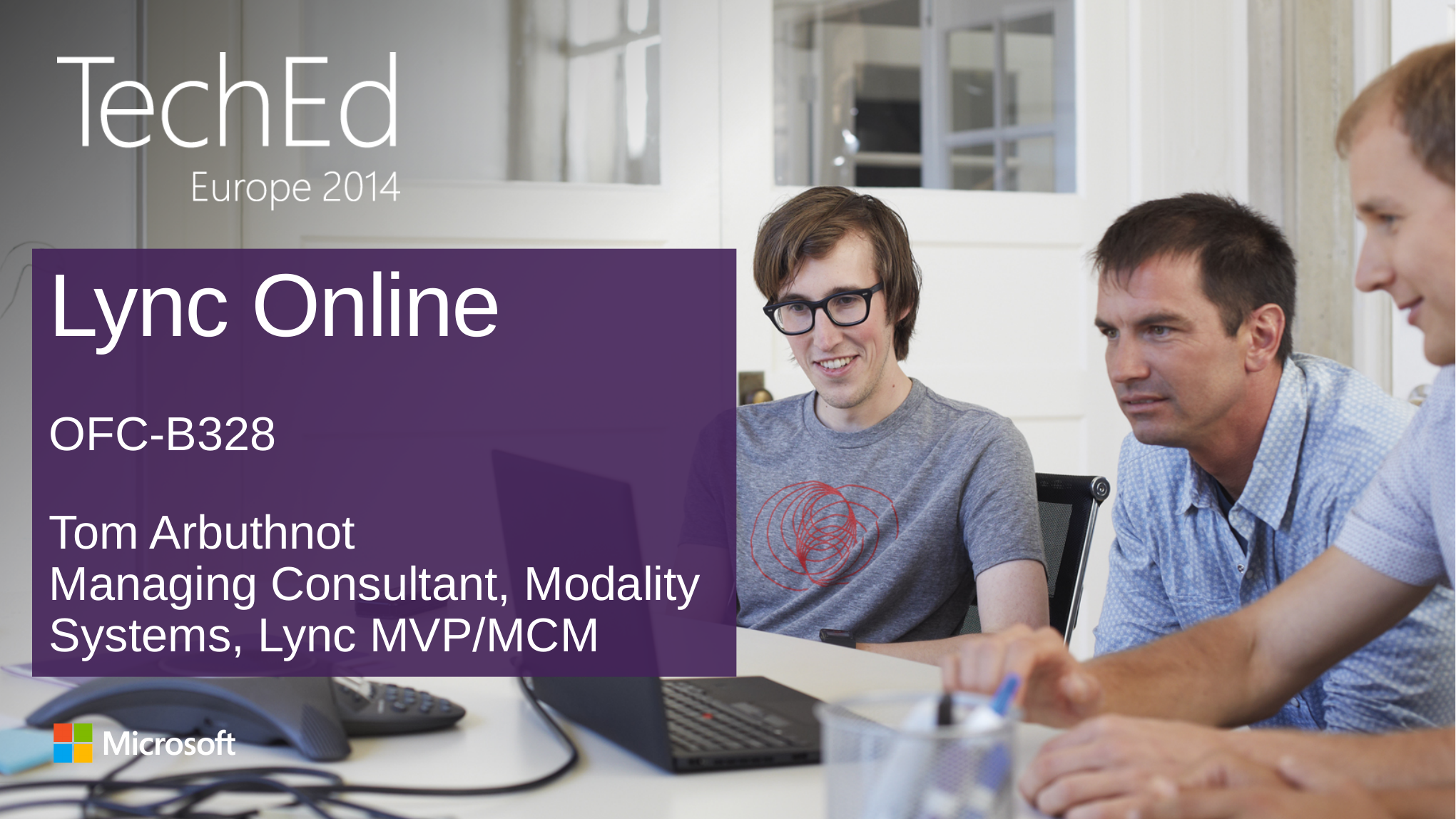

# Lync Online
OFC-B328
Tom Arbuthnot
Managing Consultant, Modality Systems, Lync MVP/MCM